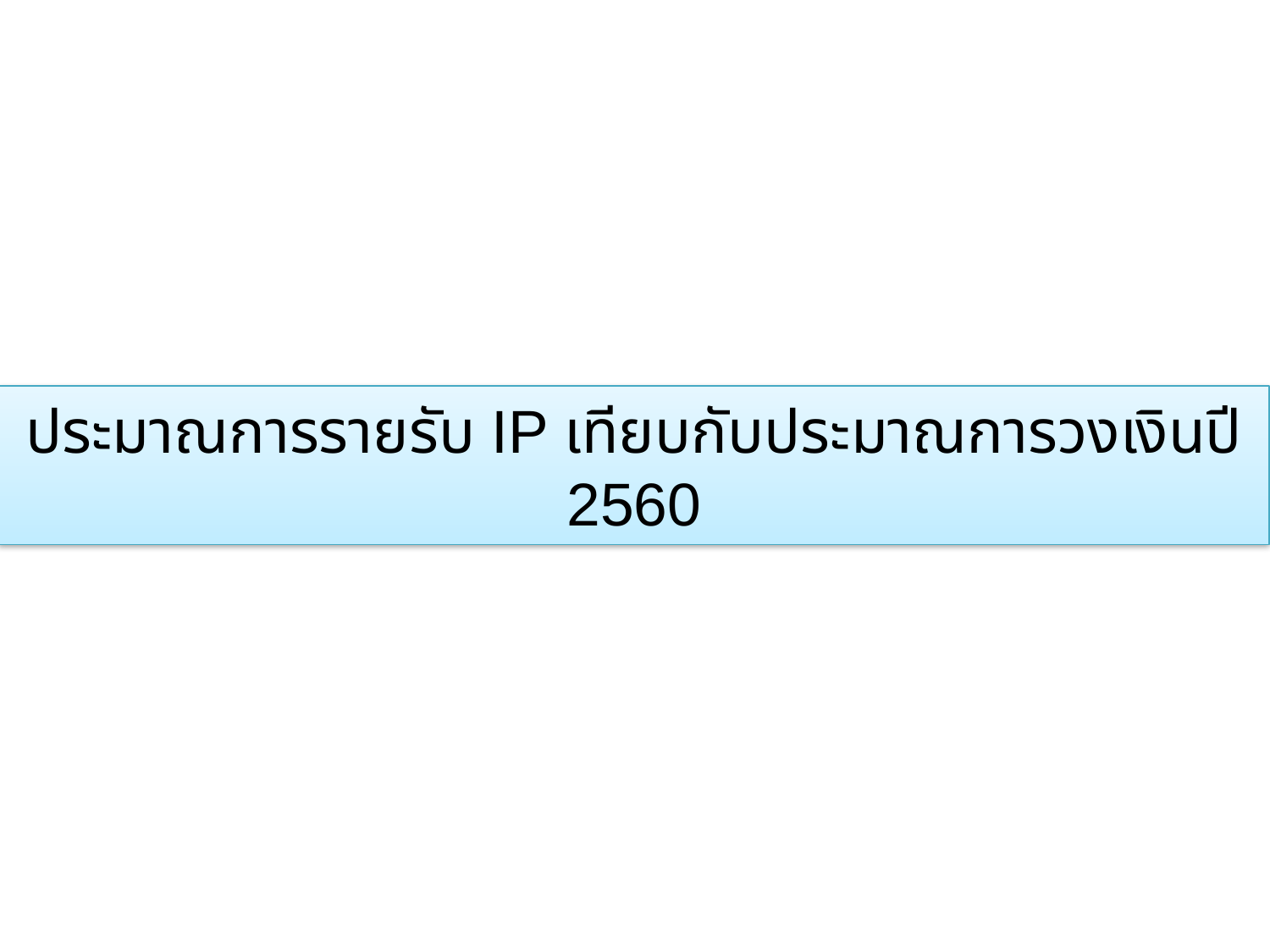

# ประมาณการรายรับ IP เทียบกับประมาณการวงเงินปี 2560